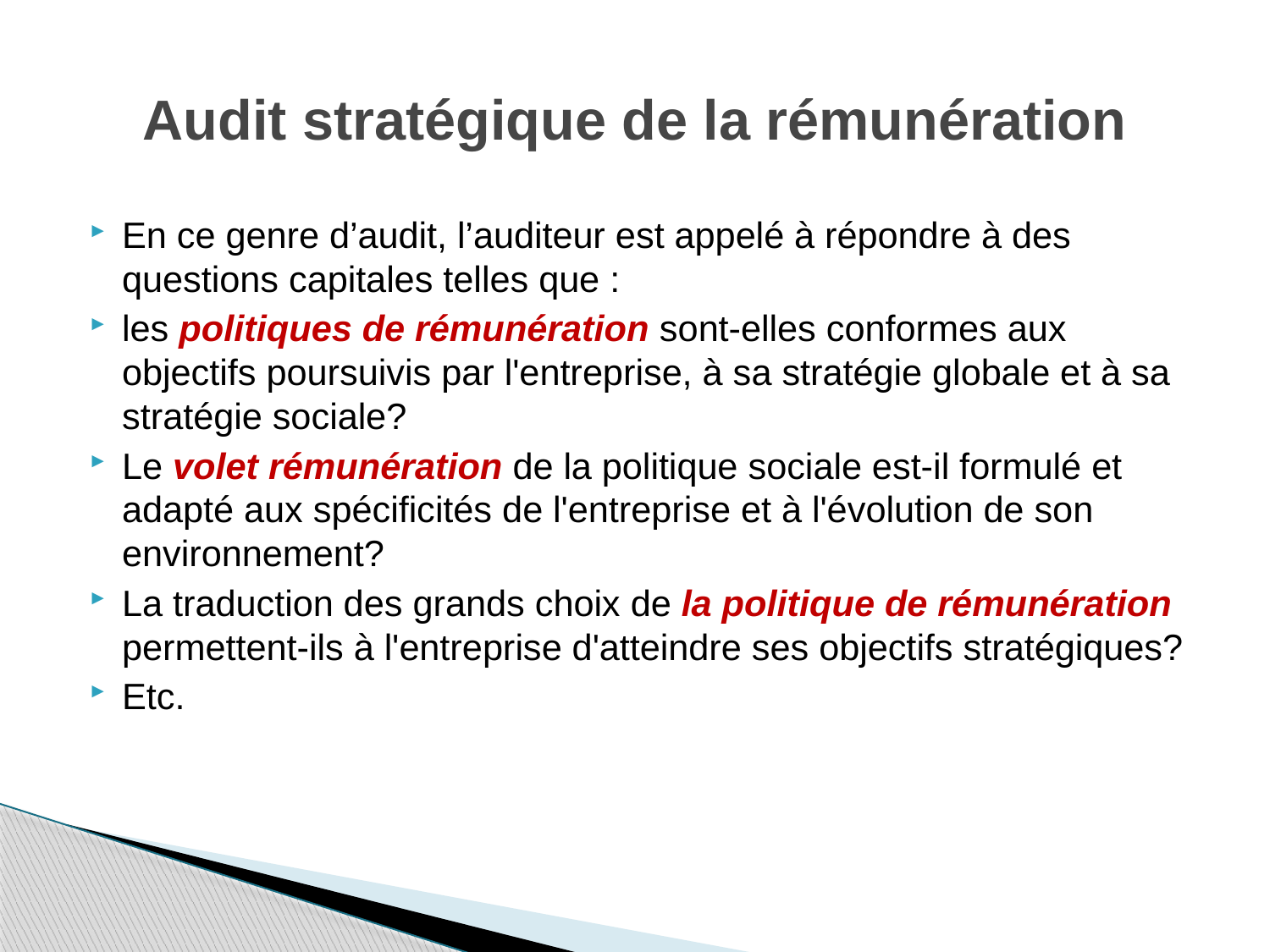

# Audit stratégique de la rémunération
En ce genre d’audit, l’auditeur est appelé à répondre à des questions capitales telles que :
les politiques de rémunération sont-elles conformes aux objectifs poursuivis par l'entreprise, à sa stratégie globale et à sa stratégie sociale?
Le volet rémunération de la politique sociale est-il formulé et adapté aux spécificités de l'entreprise et à l'évolution de son environnement?
La traduction des grands choix de la politique de rémunération permettent-ils à l'entreprise d'atteindre ses objectifs stratégiques?
Etc.